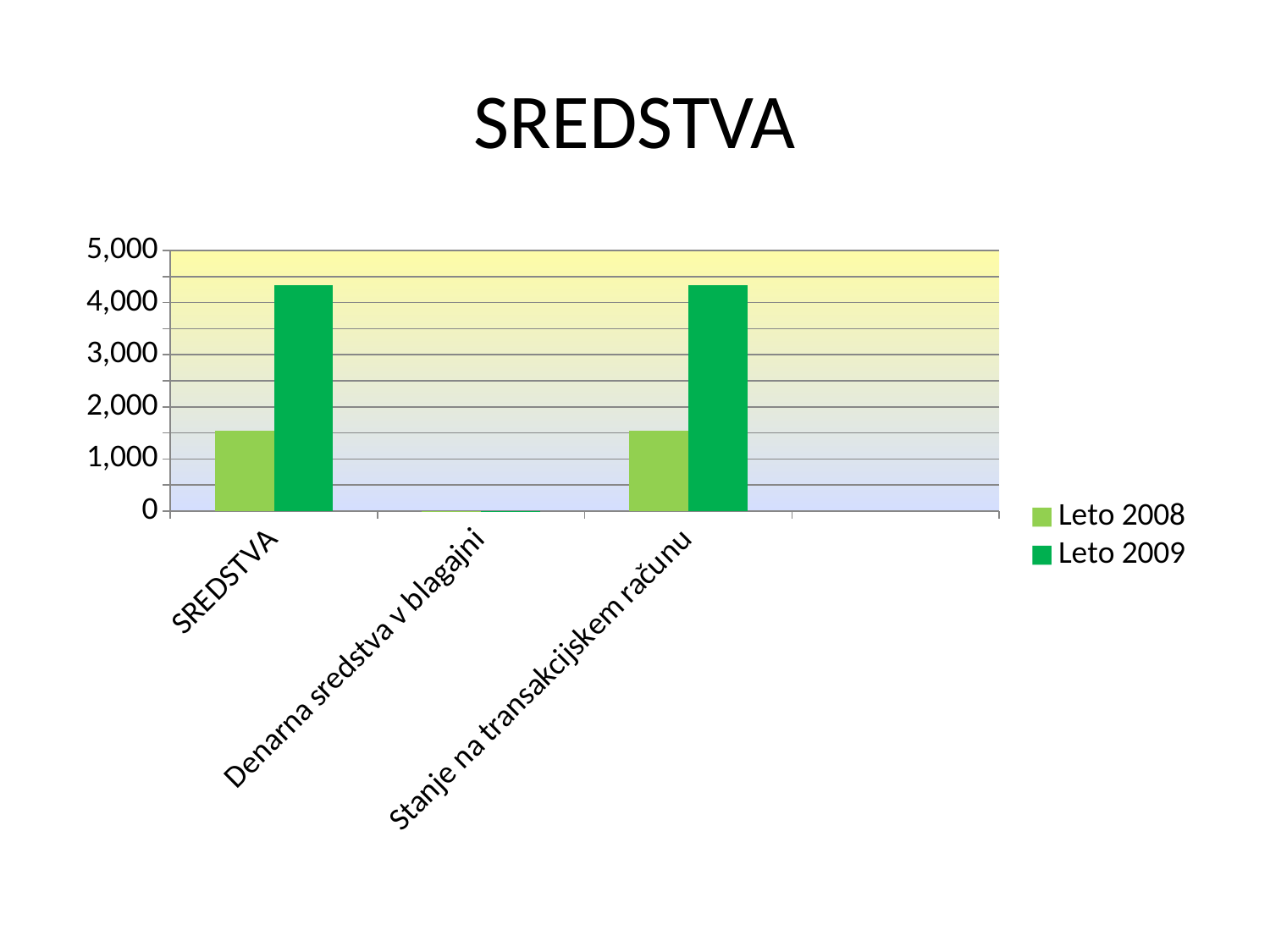

# SREDSTVA

### Chart

| Category | Leto 2008 | Leto 2009 |
|---|---|---|
| SREDSTVA | 1542.24 | 4336.2300000000005 |
| Denarna sredstva v blagajni | 0.060000000000000005 | 0.060000000000000005 |
| Stanje na transakcijskem računu | 1542.1799999999998 | 4336.17 |